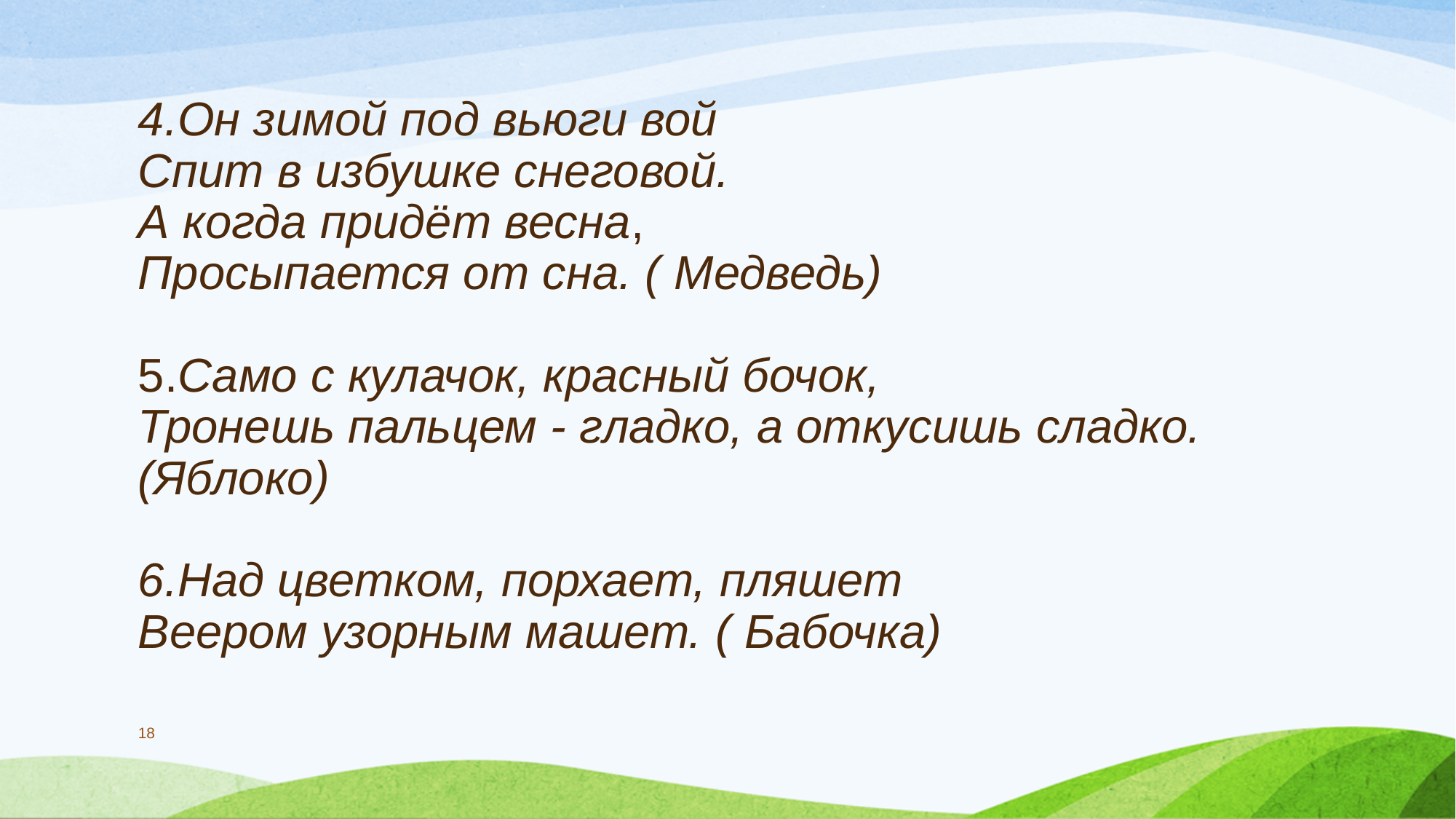

# 4.Он зимой под вьюги вой Спит в избушке снеговой. А когда придёт весна, Просыпается от сна. ( Медведь) 5.Само с кулачок, красный бочок, Тронешь пальцем - гладко, а откусишь сладко. (Яблоко) 6.Над цветком, порхает, пляшет Веером узорным машет. ( Бабочка)
18